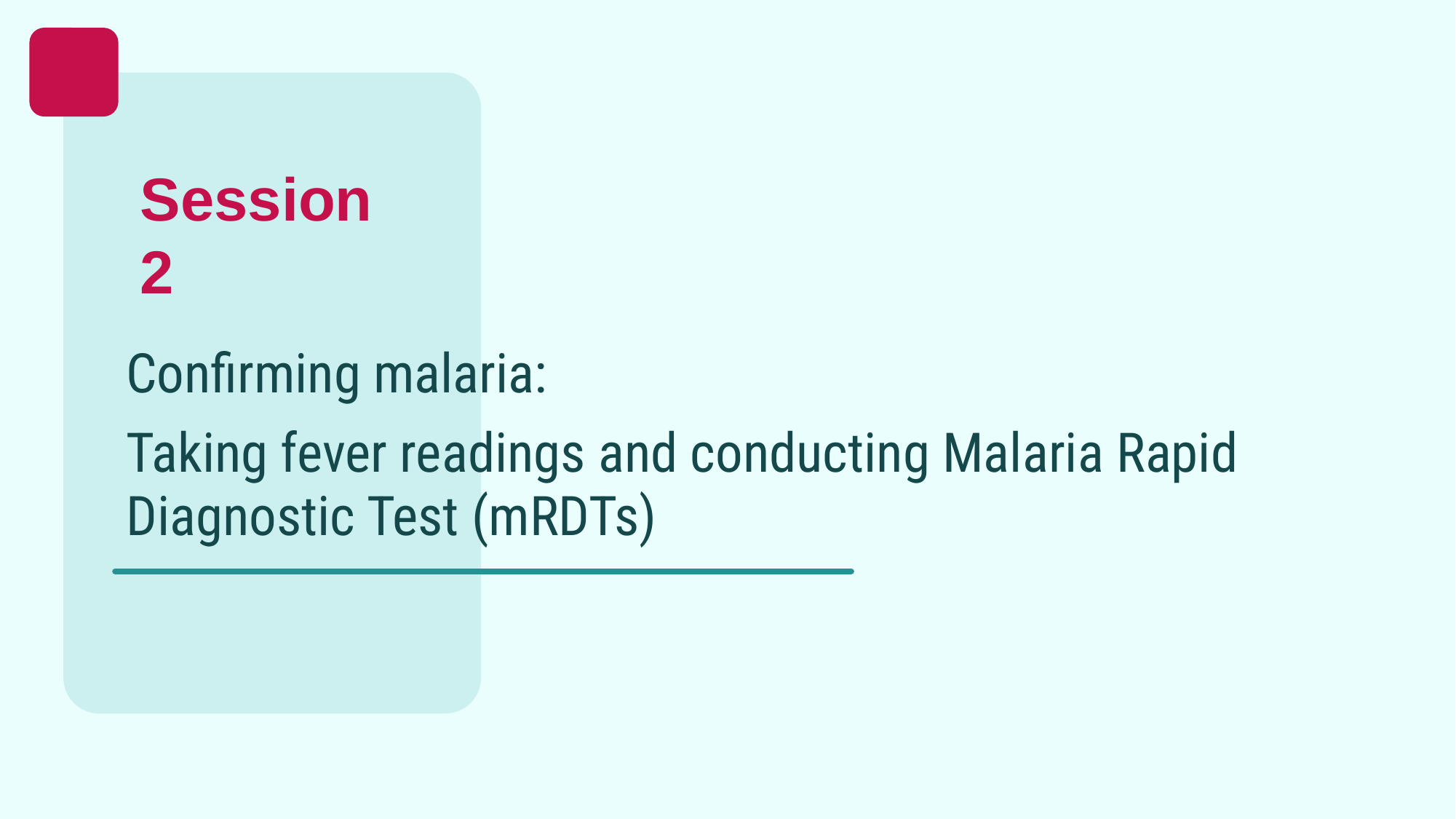

Session 2
Confirming malaria:
Taking fever readings and conducting Malaria Rapid Diagnostic Test (mRDTs)